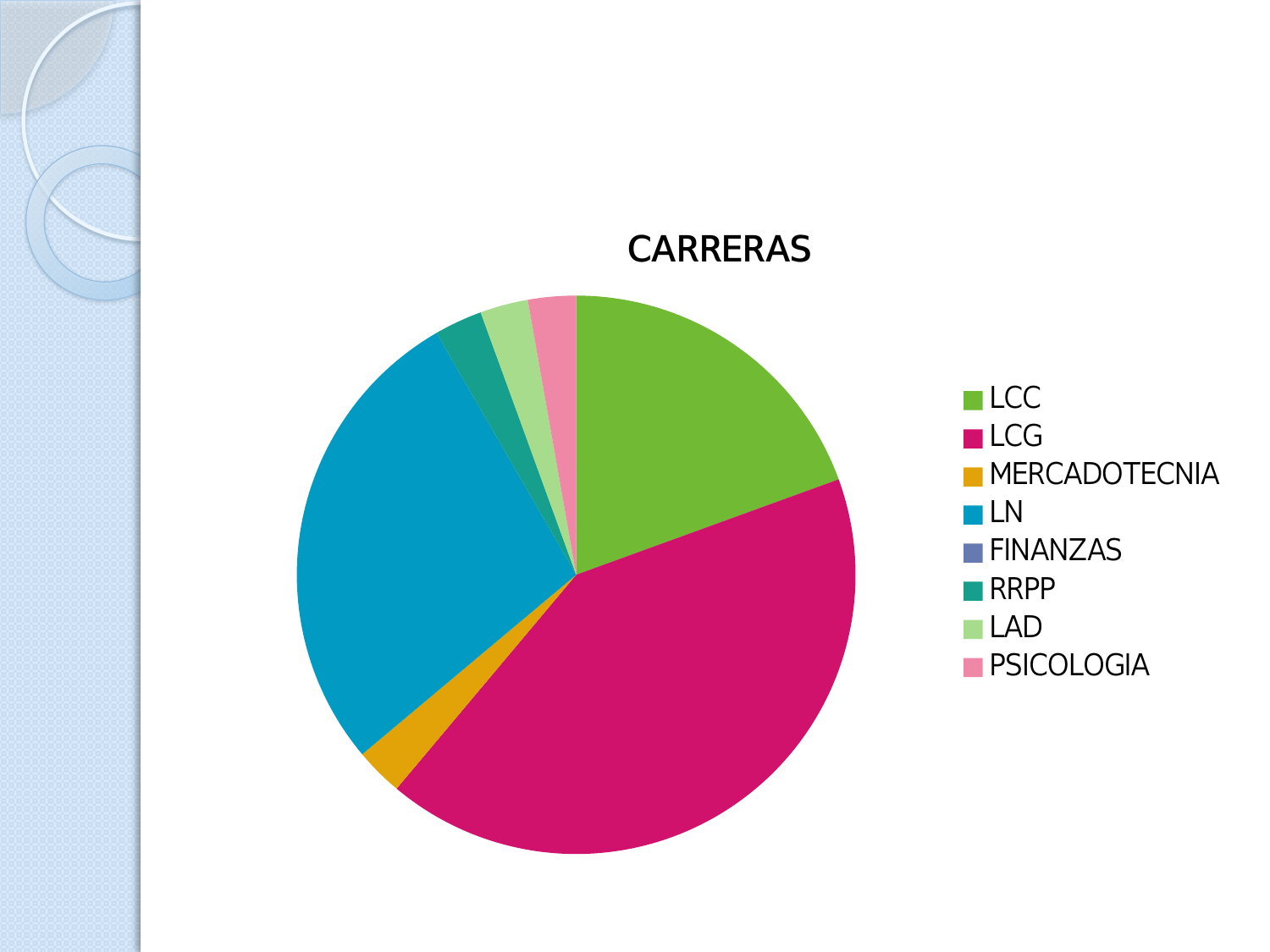

#

### Chart:

| Category | CARRERAS |
|---|---|
| LCC | 7.0 |
| LCG | 15.0 |
| MERCADOTECNIA | 1.0 |
| LN | 10.0 |
| FINANZAS | None |
| RRPP | 1.0 |
| LAD | 1.0 |
| PSICOLOGIA | 1.0 |